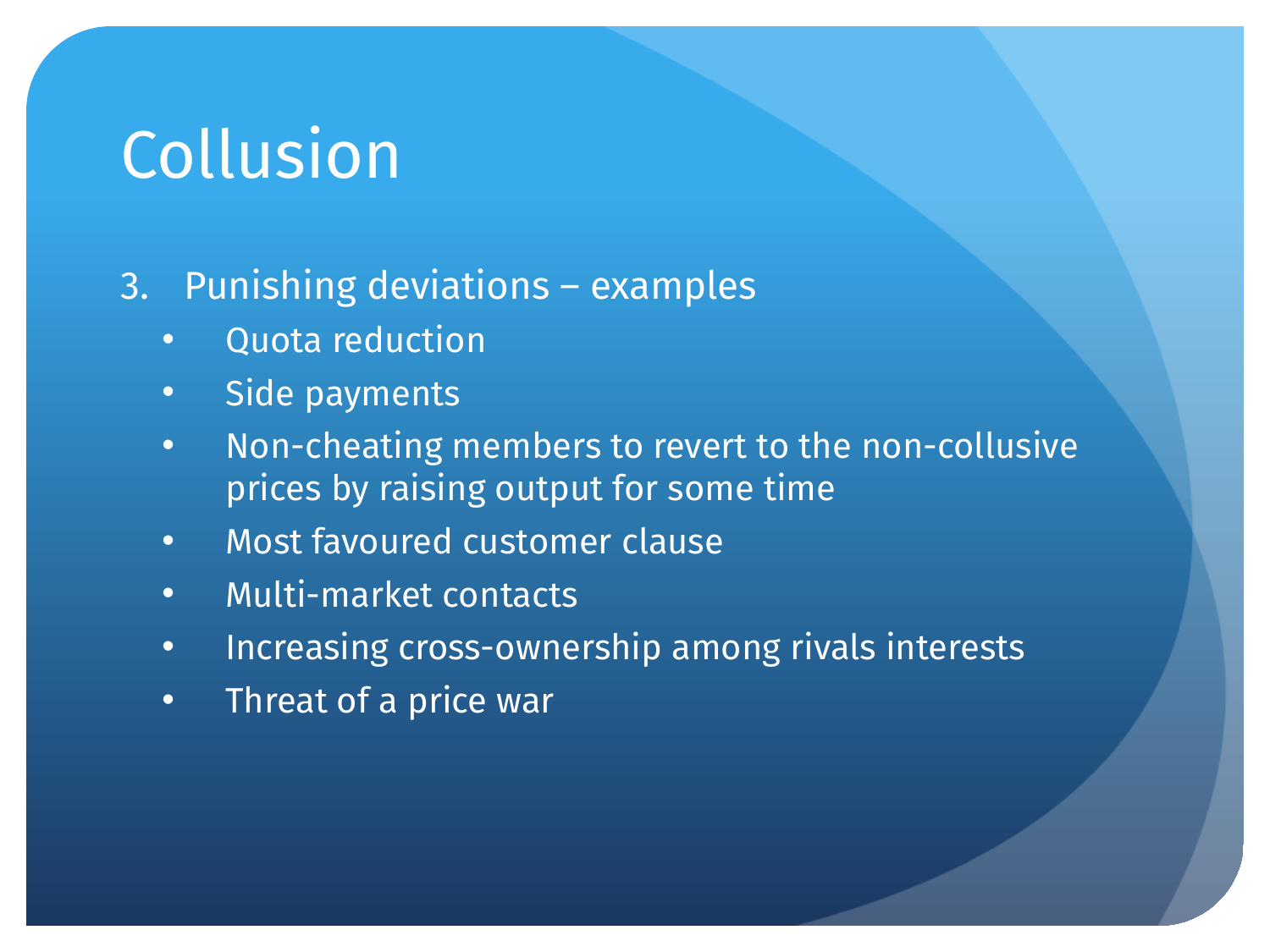

# Collusion
Punishing deviations – examples
Quota reduction
Side payments
Non-cheating members to revert to the non-collusive prices by raising output for some time
Most favoured customer clause
Multi-market contacts
Increasing cross-ownership among rivals interests
Threat of a price war